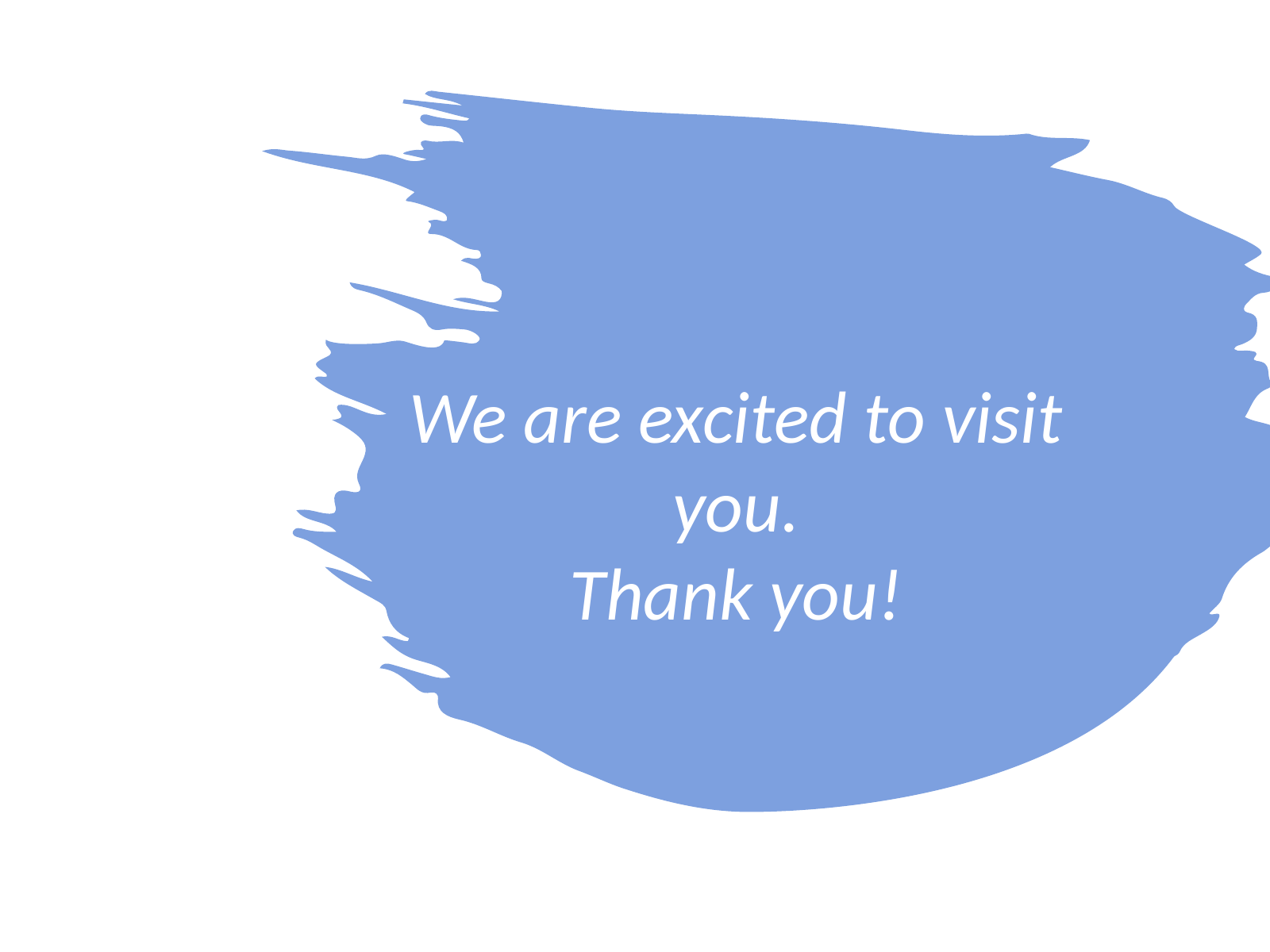

We are excited to visit you.
Thank you!
# We are excited to visit you. Thank you!